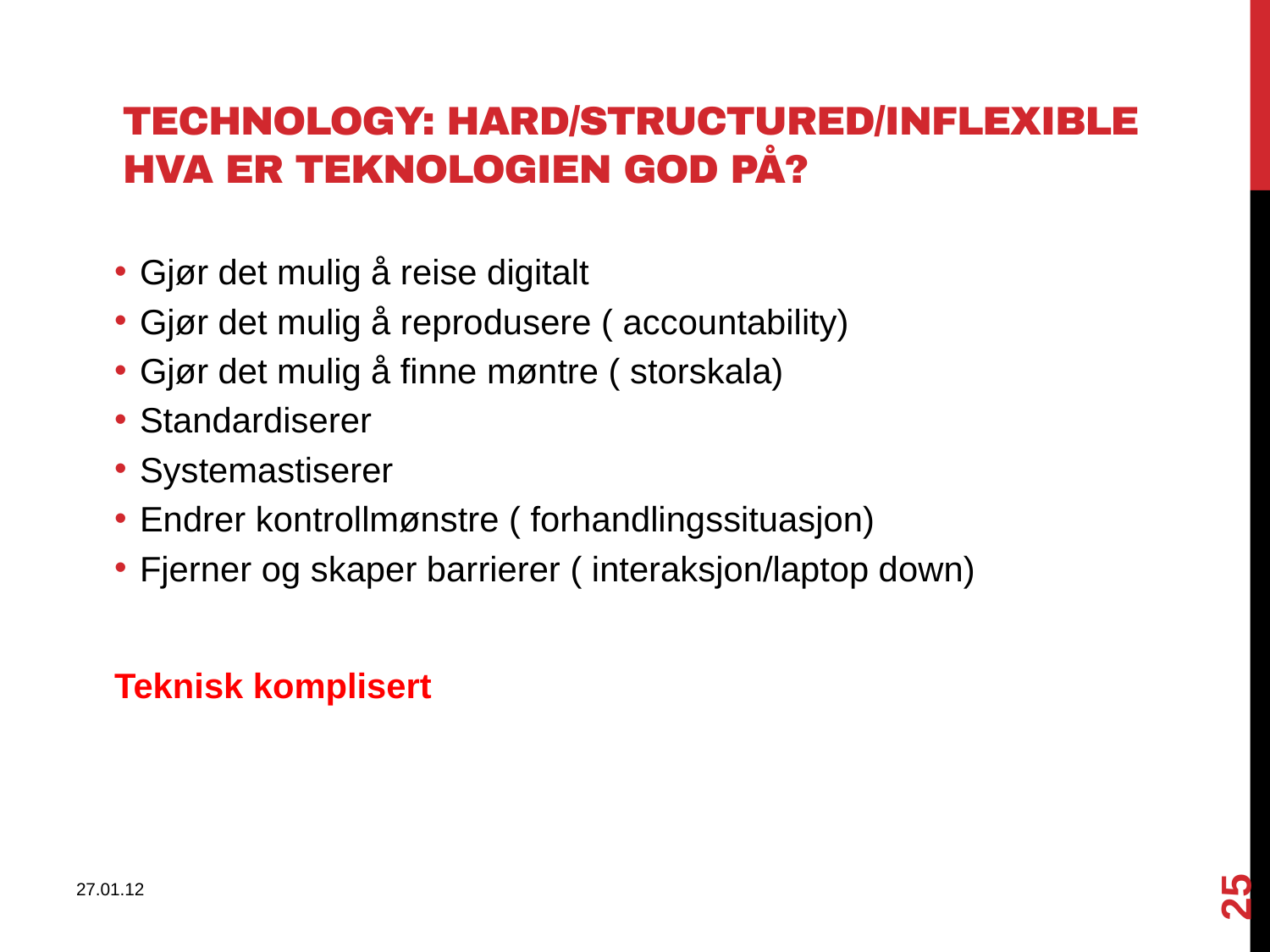

# Technology: hard/structured/inflexible Hva er teknologien god på?
Gjør det mulig å reise digitalt
Gjør det mulig å reprodusere ( accountability)
Gjør det mulig å finne møntre ( storskala)
Standardiserer
Systemastiserer
Endrer kontrollmønstre ( forhandlingssituasjon)
Fjerner og skaper barrierer ( interaksjon/laptop down)

Teknisk komplisert
25
27.01.12